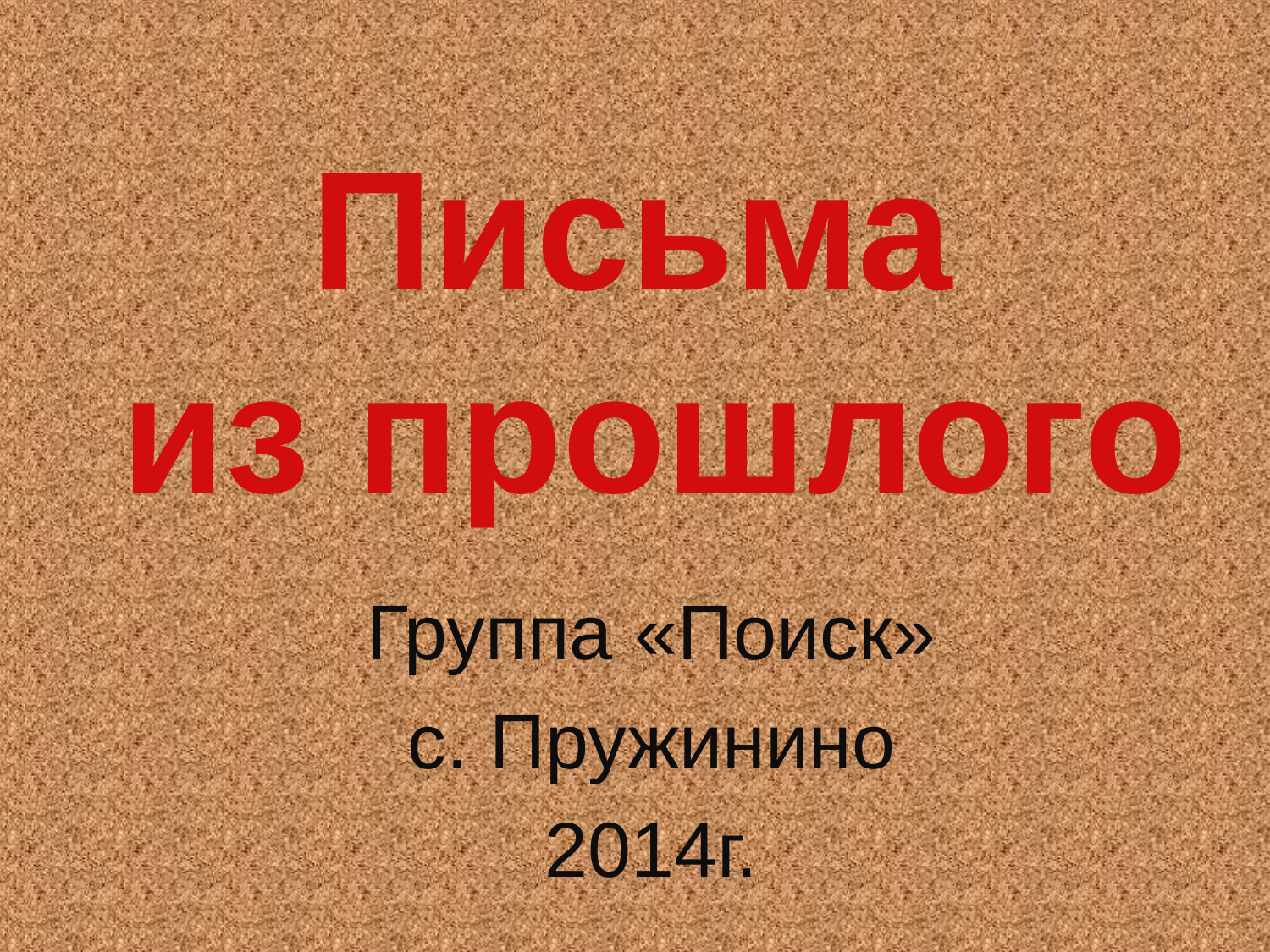

# Письма из прошлого
Группа «Поиск»
с. Пружинино
2014г.